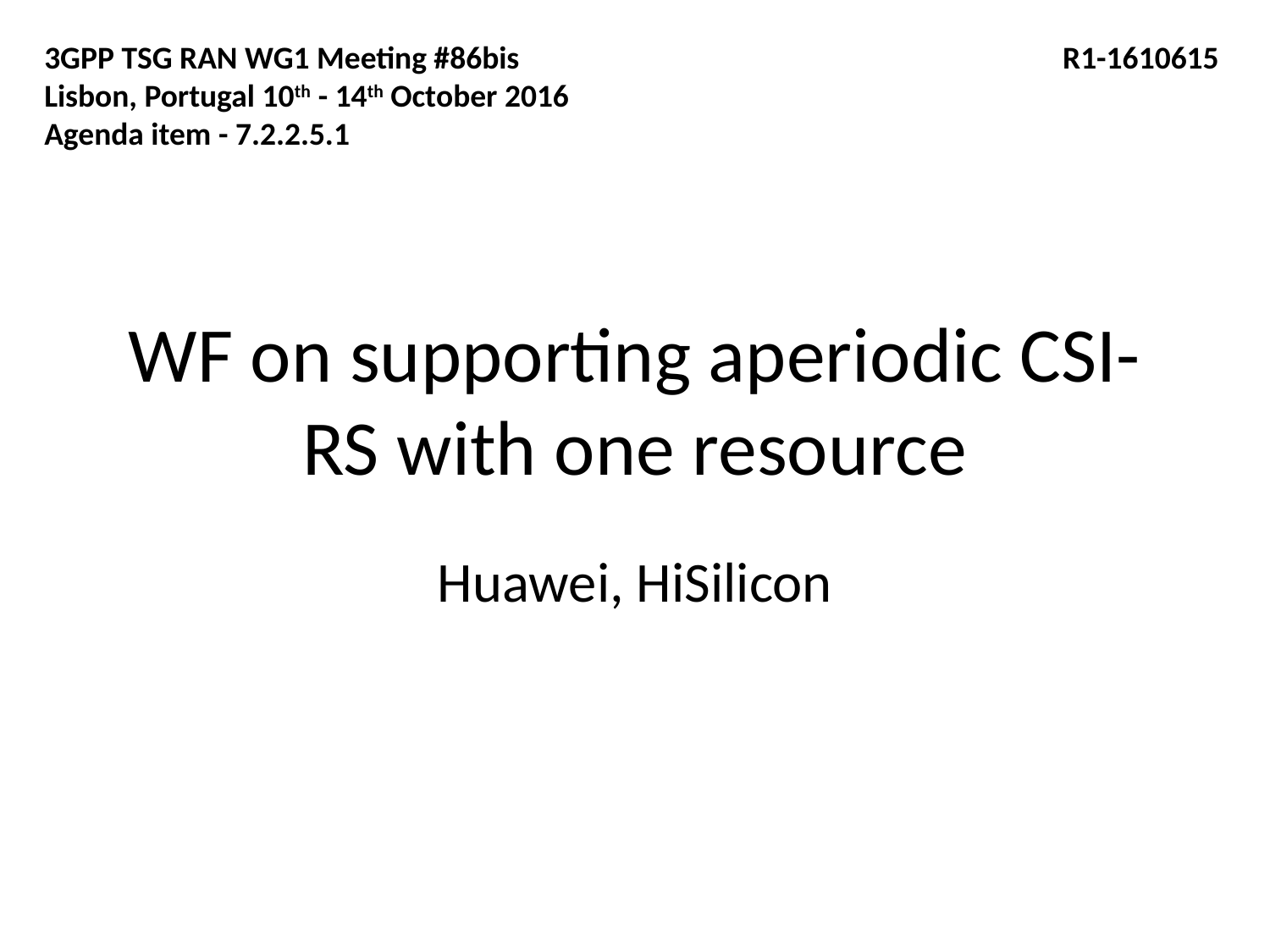

3GPP TSG RAN WG1 Meeting #86bis				                  R1-1610615
Lisbon, Portugal 10th - 14th October 2016
Agenda item - 7.2.2.5.1
# WF on supporting aperiodic CSI-RS with one resource
Huawei, HiSilicon